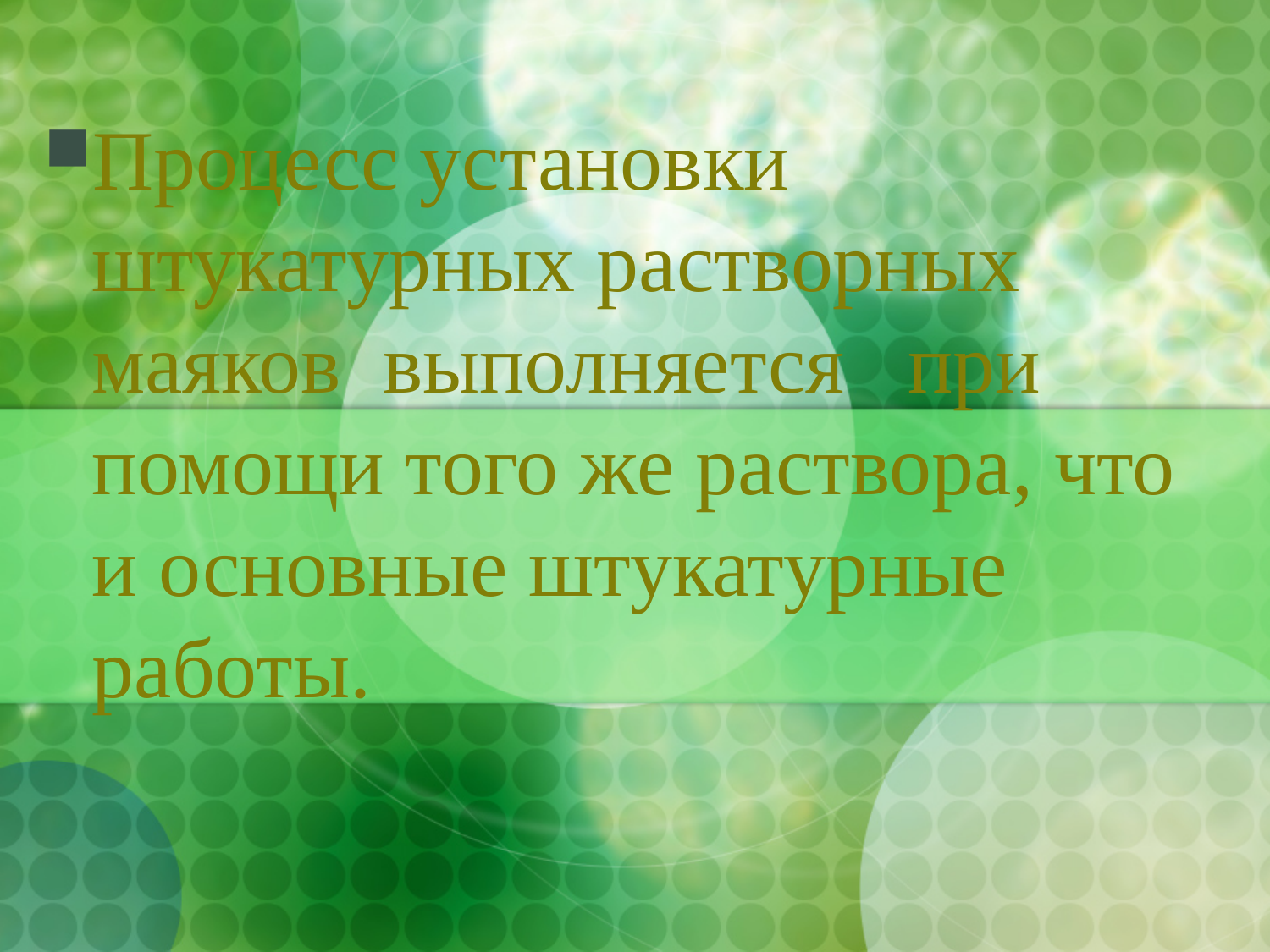

Процесс установки  штукатурных растворных маяков  выполняется   при помощи того же раствора, что и основные штукатурные работы.